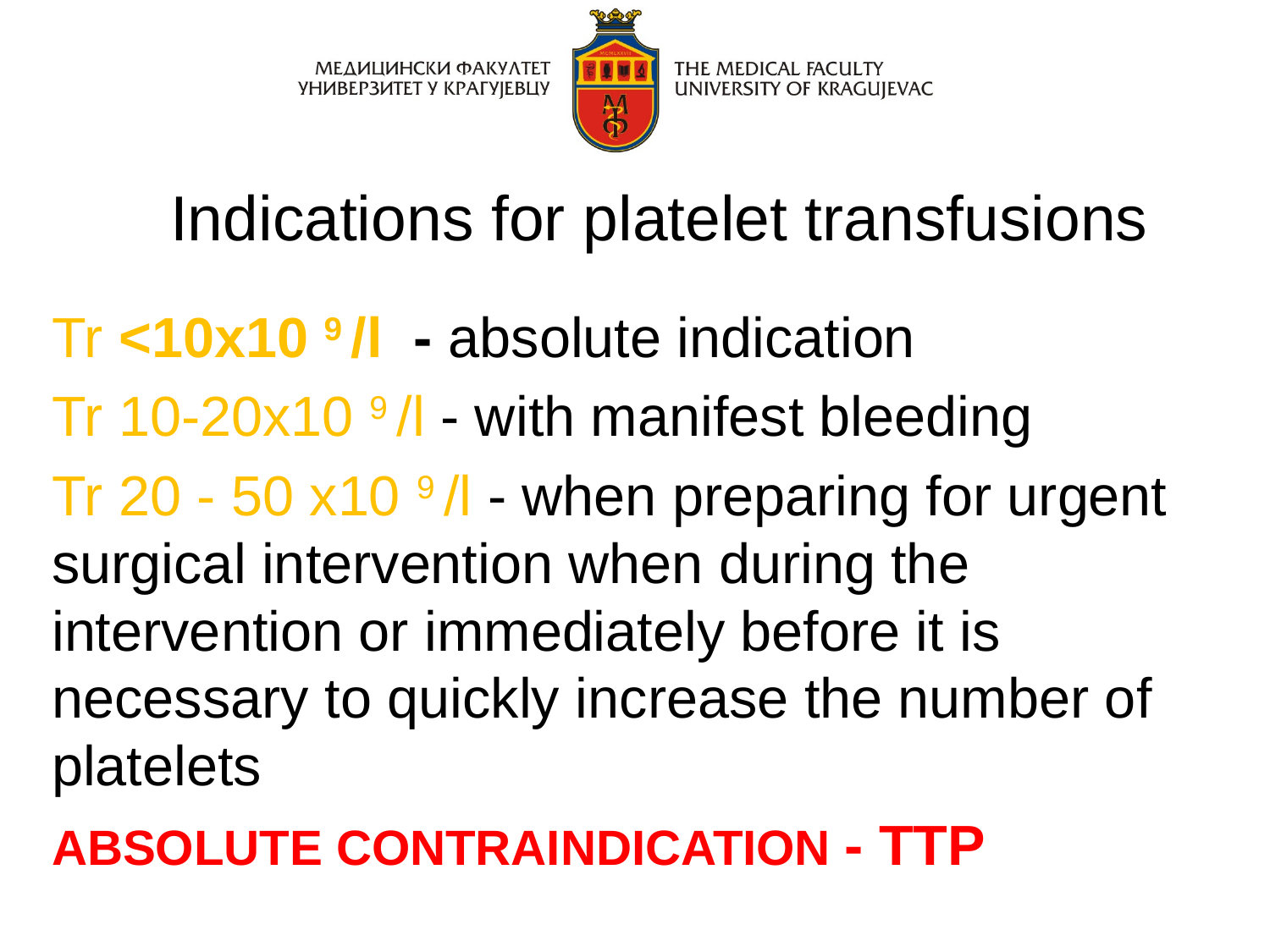

# Indications for platelet transfusions
Tr <10x10 9 /l  - absolute indication
Tr 10-20x10 9 /l - with manifest bleeding
Tr 20 - 50 x10 9 /l - when preparing for urgent surgical intervention when during the intervention or immediately before it is necessary to quickly increase the number of platelets
ABSOLUTE CONTRAINDICATION - TTP